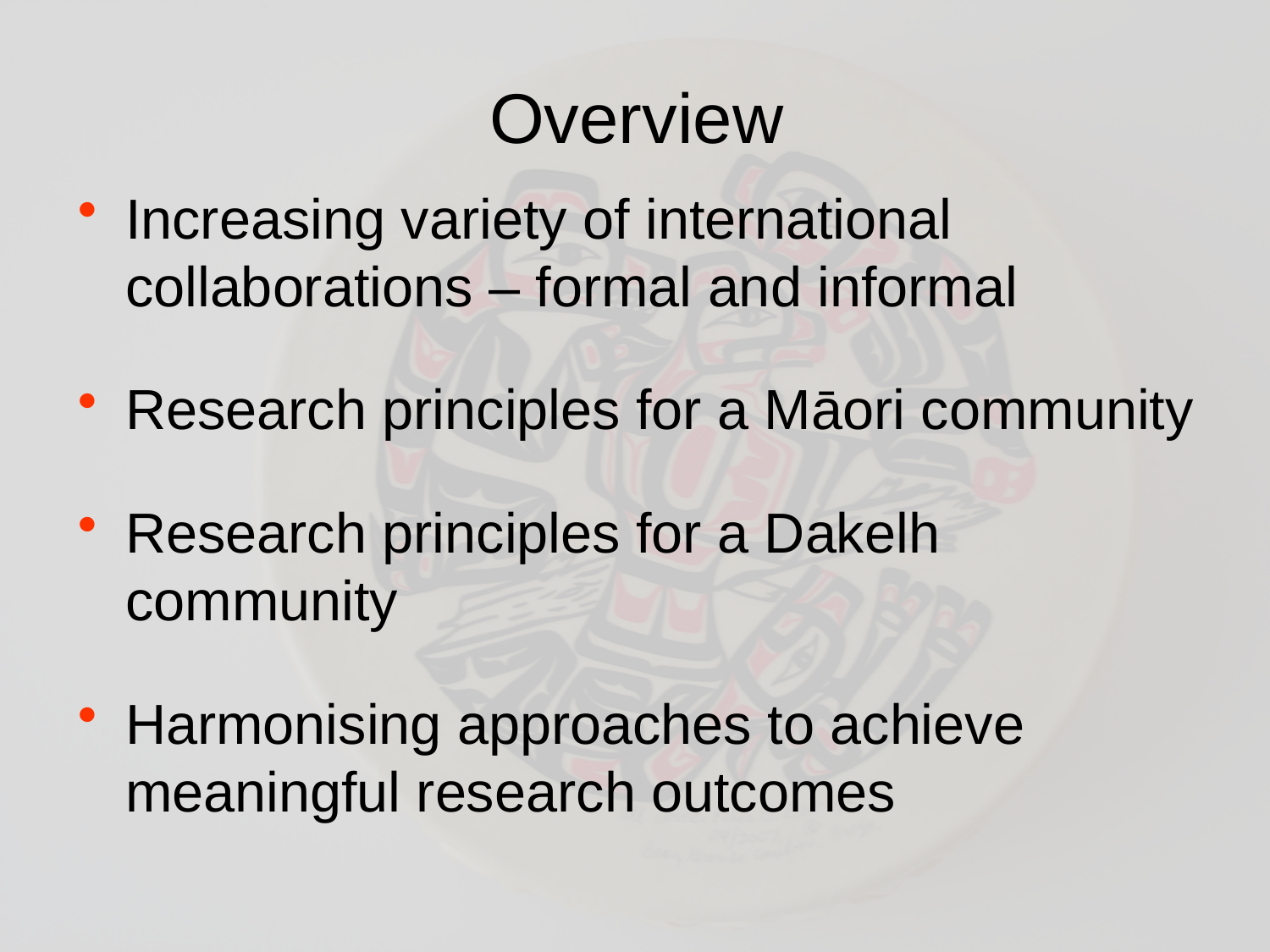

# Overview
Increasing variety of international collaborations – formal and informal

Research principles for a Māori community

Research principles for a Dakelh community

Harmonising approaches to achieve meaningful research outcomes